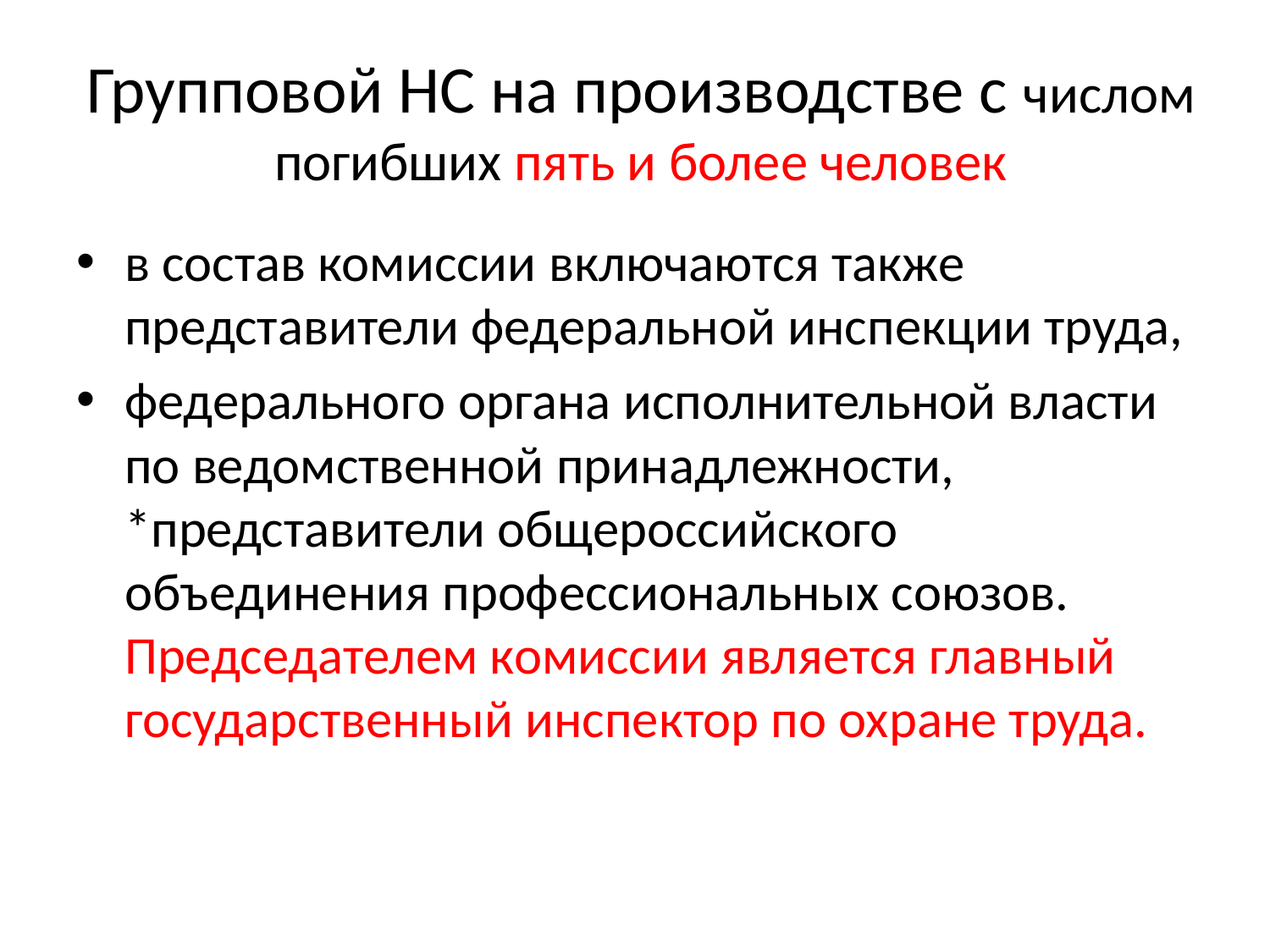

# Групповой НС на производстве с числом погибших пять и более человек
в состав комиссии включаются также представители федеральной инспекции труда,
федерального органа исполнительной власти по ведомственной принадлежности, *представители общероссийского объединения профессиональных союзов. Председателем комиссии является главный государственный инспектор по охране труда.